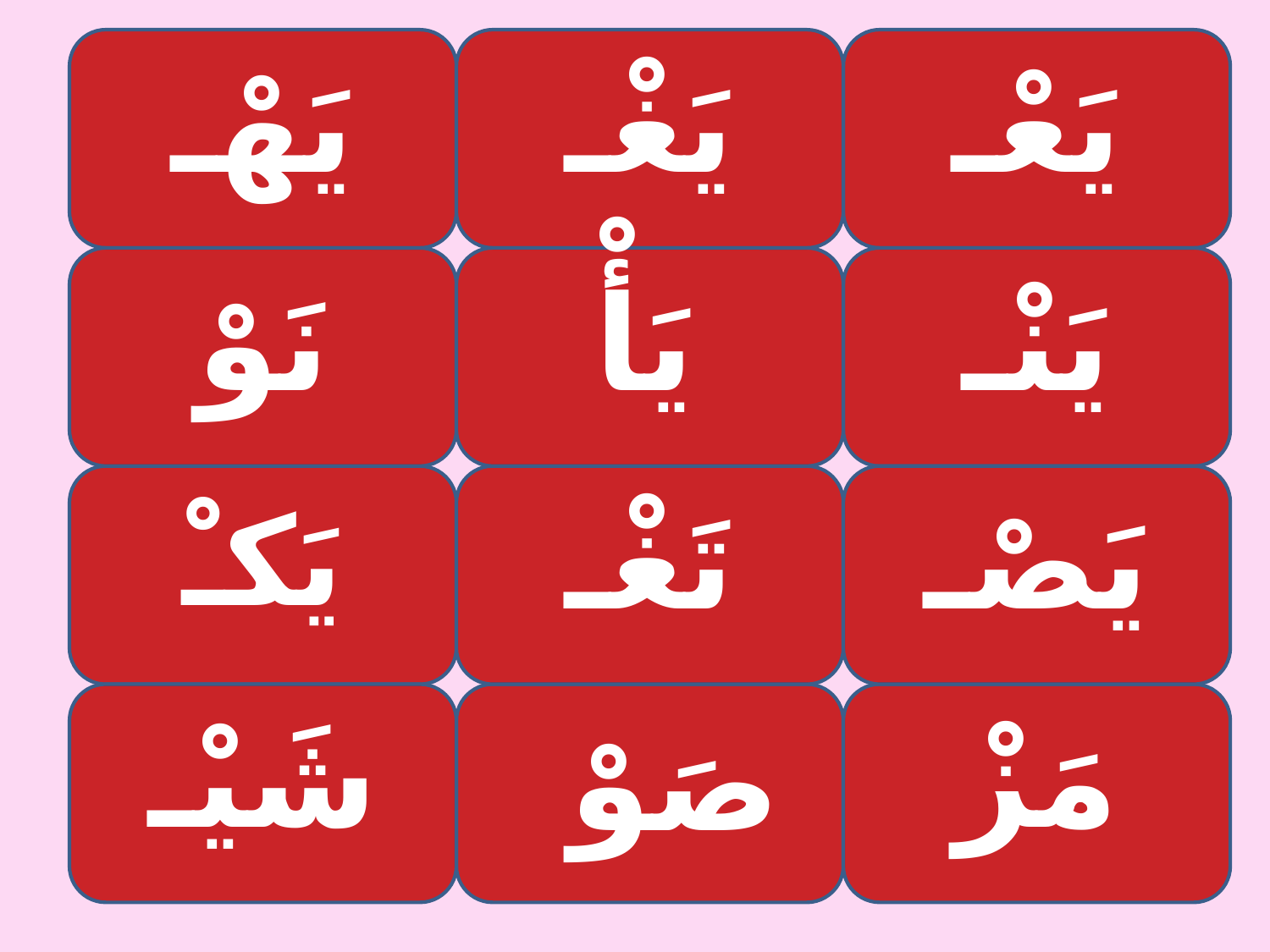

يَهْـ

يَغْـ

يَعْـ

نَوْ

يَأْ

يَنْـ

يَكـْ

تَغْـ

يَصْـ

شَيْـ

صَوْ

مَزْ